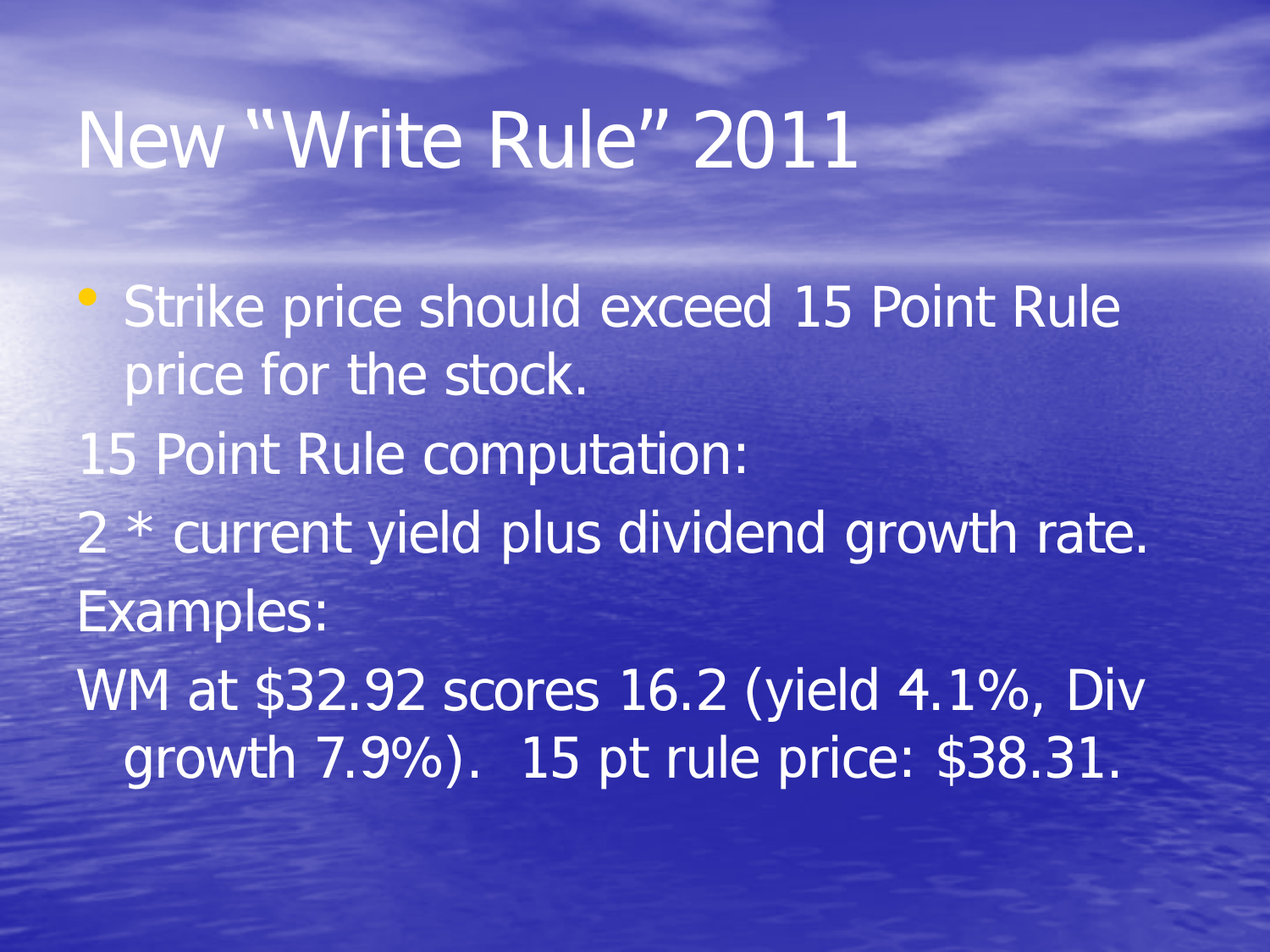

# New “Write Rule” 2011
Strike price should exceed 15 Point Rule price for the stock.
15 Point Rule computation:
2 * current yield plus dividend growth rate.
Examples:
WM at $32.92 scores 16.2 (yield 4.1%, Div growth 7.9%).  15 pt rule price: $38.31.